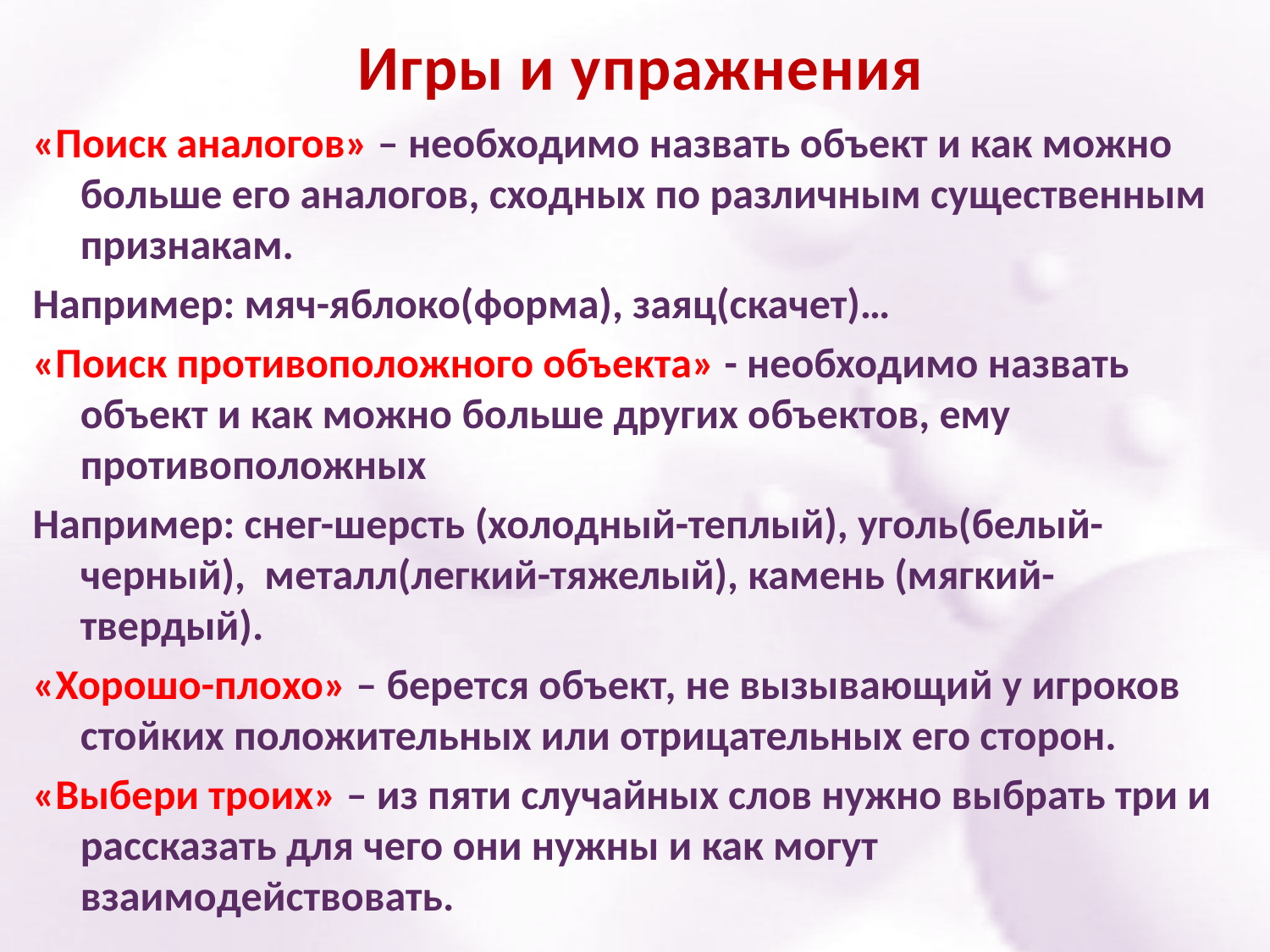

# Игры и упражнения
«Поиск аналогов» – необходимо назвать объект и как можно больше его аналогов, сходных по различным существенным признакам.
Например: мяч-яблоко(форма), заяц(скачет)…
«Поиск противоположного объекта» - необходимо назвать объект и как можно больше других объектов, ему противоположных
Например: снег-шерсть (холодный-теплый), уголь(белый-черный),  металл(легкий-тяжелый), камень (мягкий-твердый).
«Хорошо-плохо» – берется объект, не вызывающий у игроков стойких положительных или отрицательных его сторон.
«Выбери троих» – из пяти случайных слов нужно выбрать три и рассказать для чего они нужны и как могут взаимодействовать.